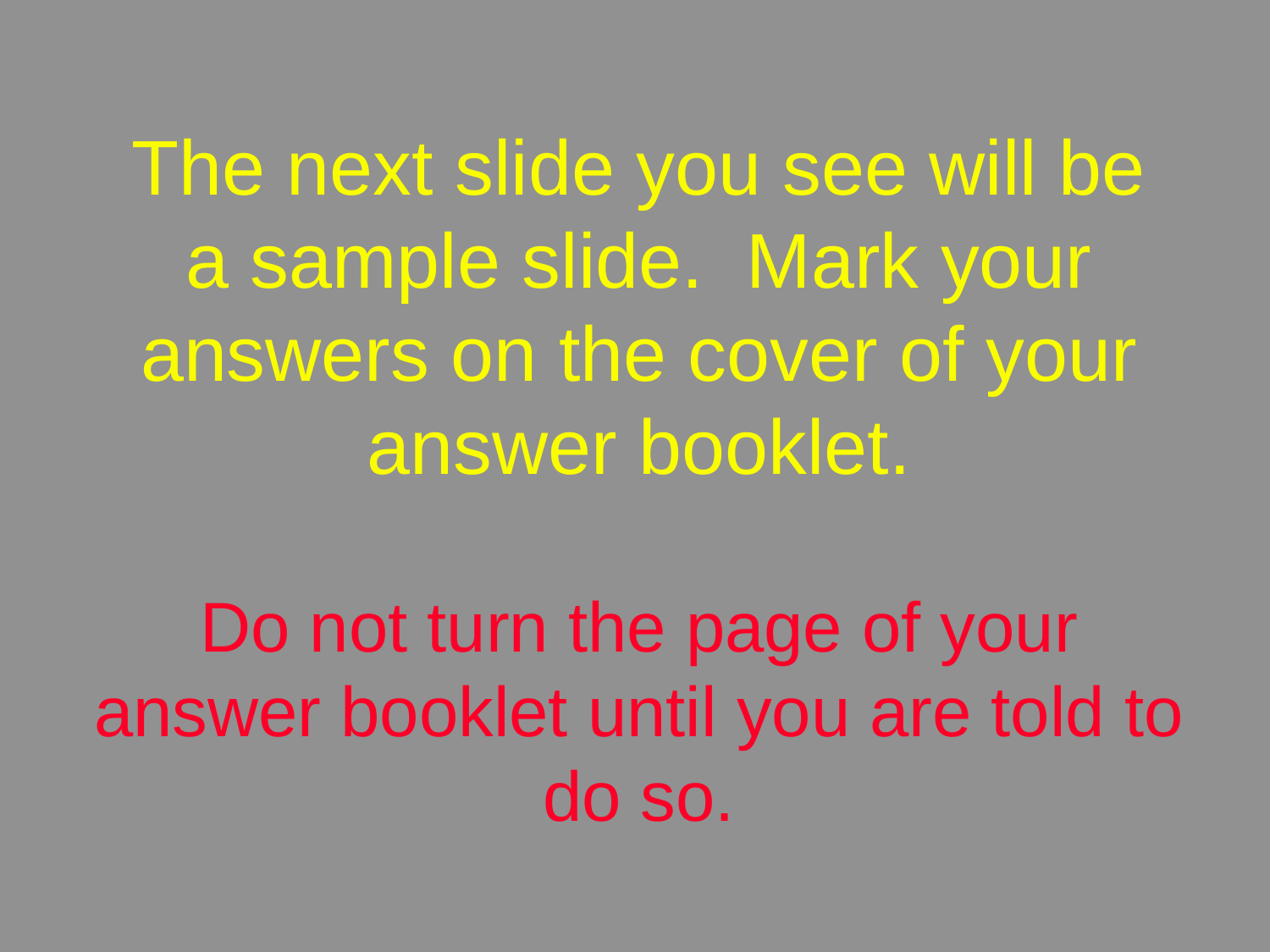

# The next slide you see will be a sample slide.  Mark your answers on the cover of your answer booklet.
Do not turn the page of your answer booklet until you are told to do so.